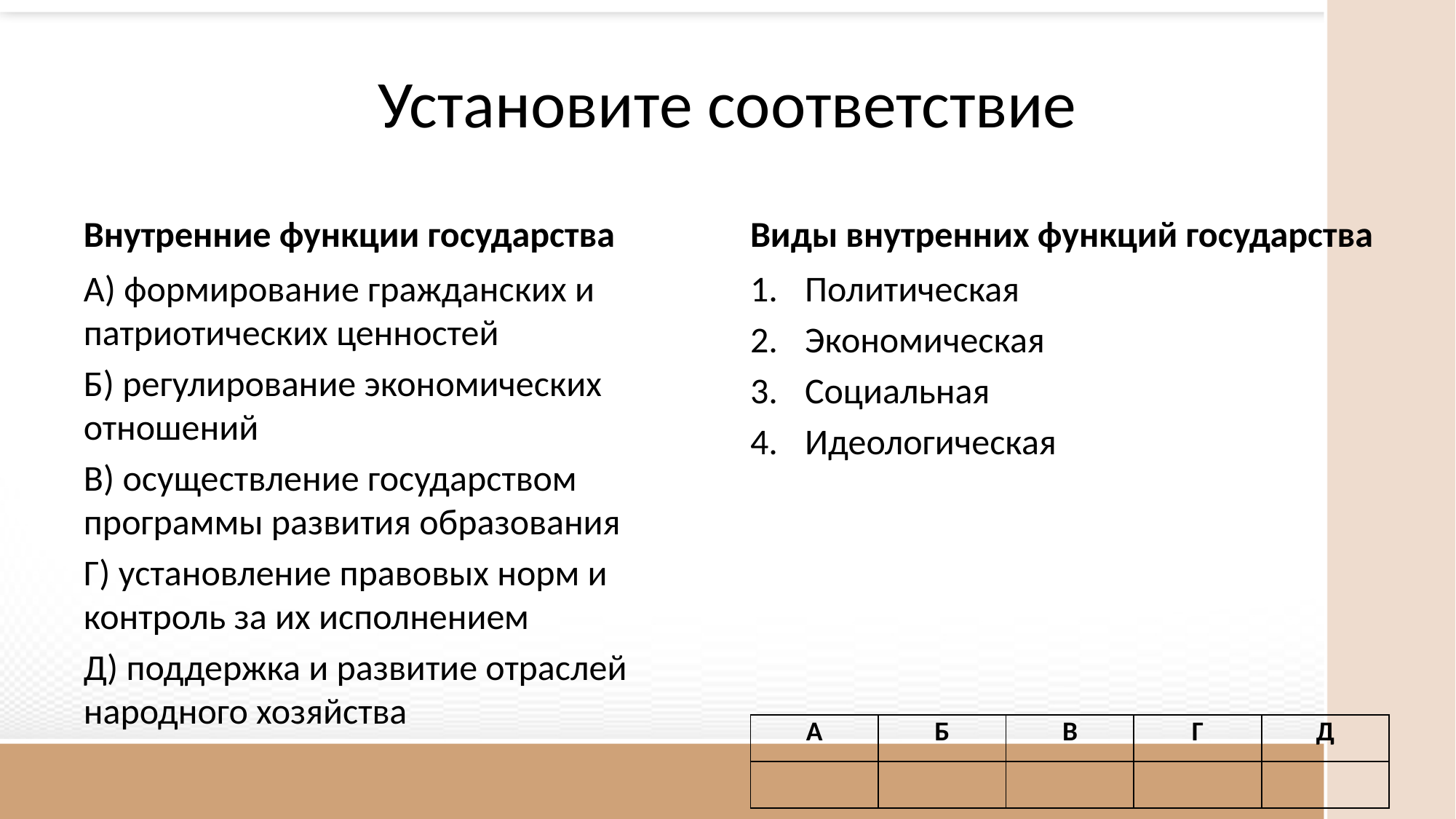

# Установите соответствие
Внутренние функции государства
Виды внутренних функций государства
А) формирование гражданских и патриотических ценностей
Б) регулирование экономических отношений
В) осуществление государством программы развития образования
Г) установление правовых норм и контроль за их исполнением
Д) поддержка и развитие отраслей народного хозяйства
Политическая
Экономическая
Социальная
Идеологическая
| А | Б | В | Г | Д |
| --- | --- | --- | --- | --- |
|  |  |  |  |  |